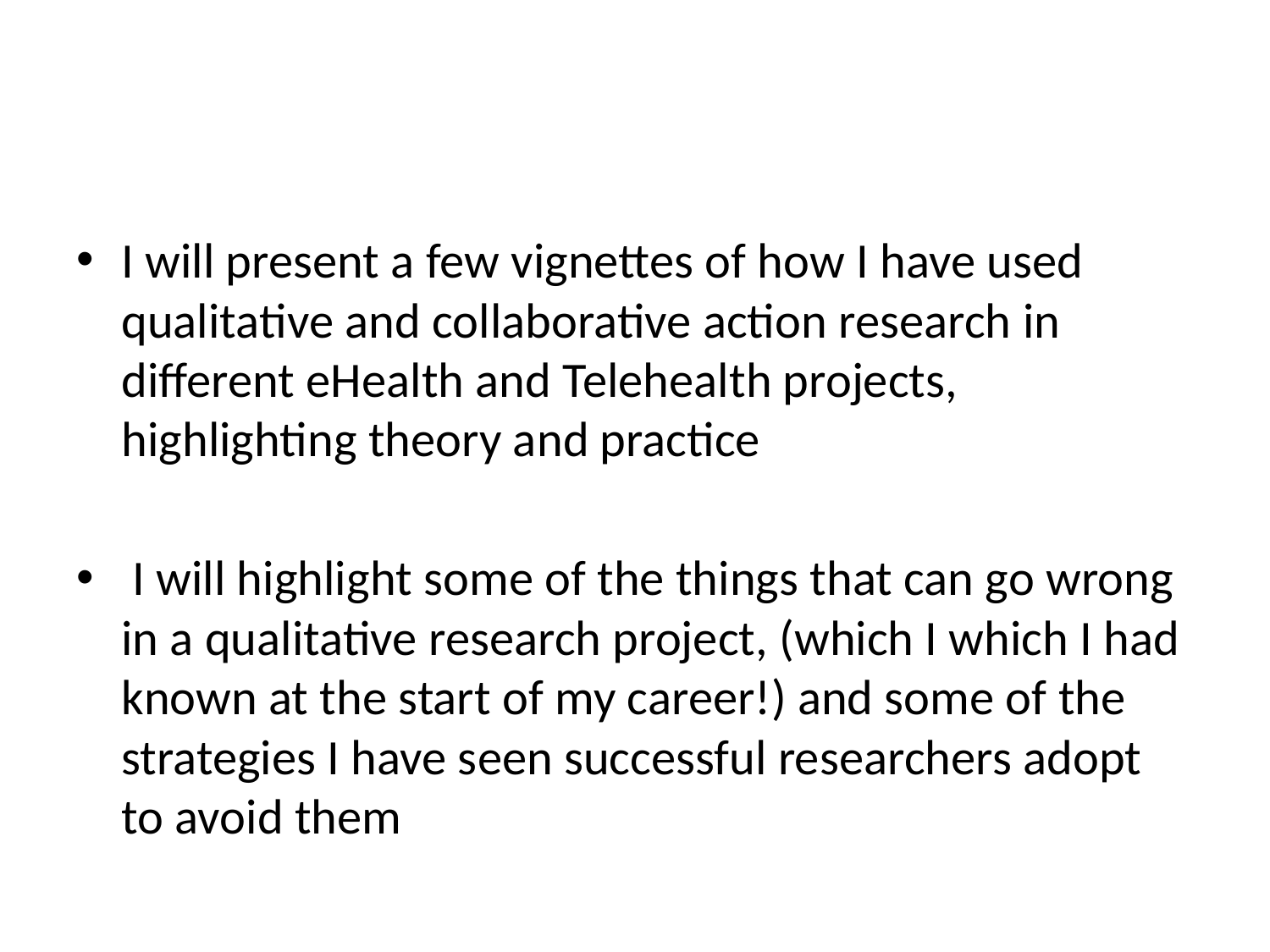

#
I will present a few vignettes of how I have used qualitative and collaborative action research in different eHealth and Telehealth projects, highlighting theory and practice

 I will highlight some of the things that can go wrong in a qualitative research project, (which I which I had known at the start of my career!) and some of the strategies I have seen successful researchers adopt to avoid them